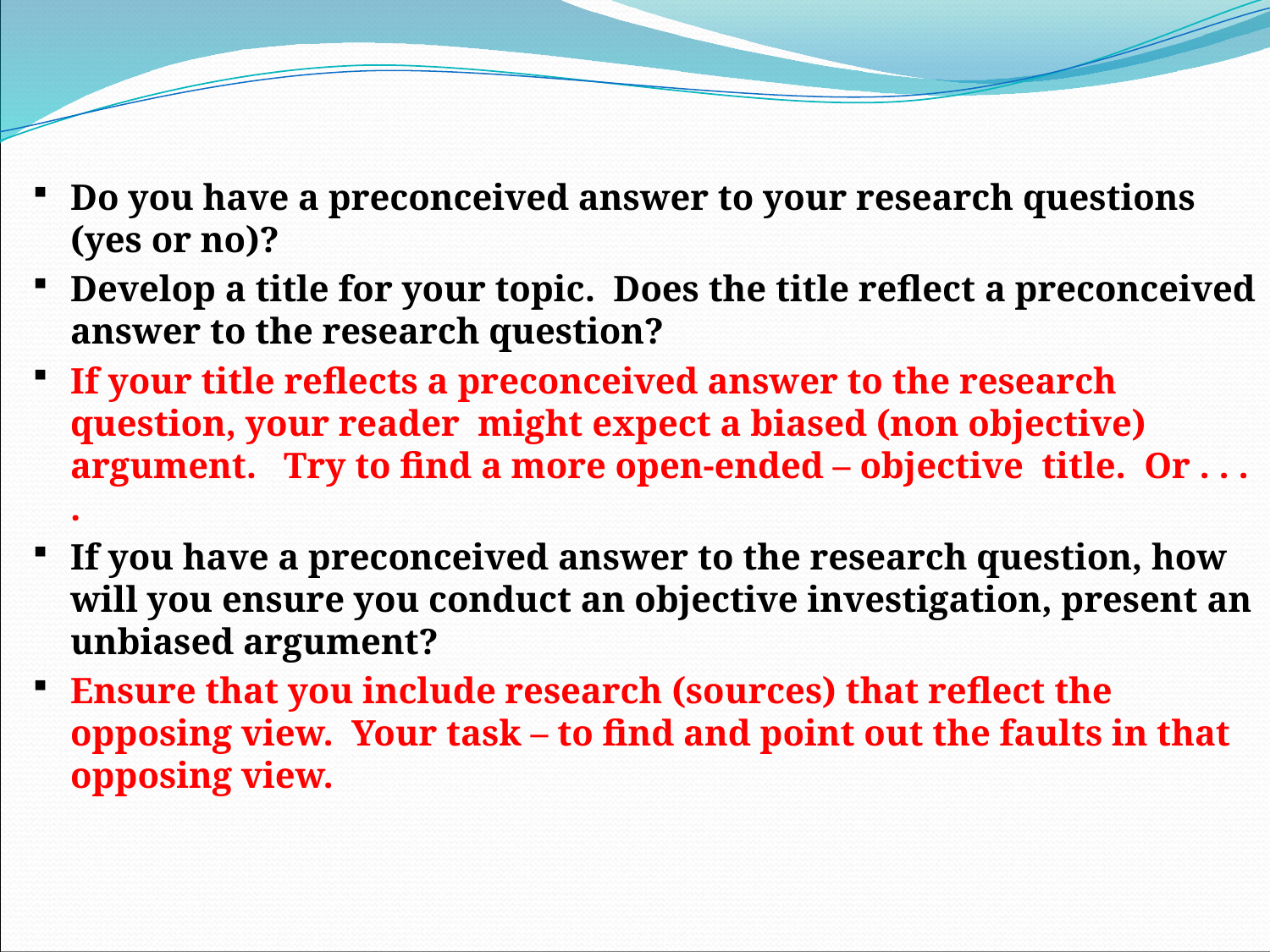

#
Do you have a preconceived answer to your research questions (yes or no)?
Develop a title for your topic.  Does the title reflect a preconceived answer to the research question?
If your title reflects a preconceived answer to the research question, your reader  might expect a biased (non objective) argument.   Try to find a more open-ended – objective  title.  Or . . . .
If you have a preconceived answer to the research question, how will you ensure you conduct an objective investigation, present an unbiased argument?
Ensure that you include research (sources) that reflect the opposing view.  Your task – to find and point out the faults in that opposing view.